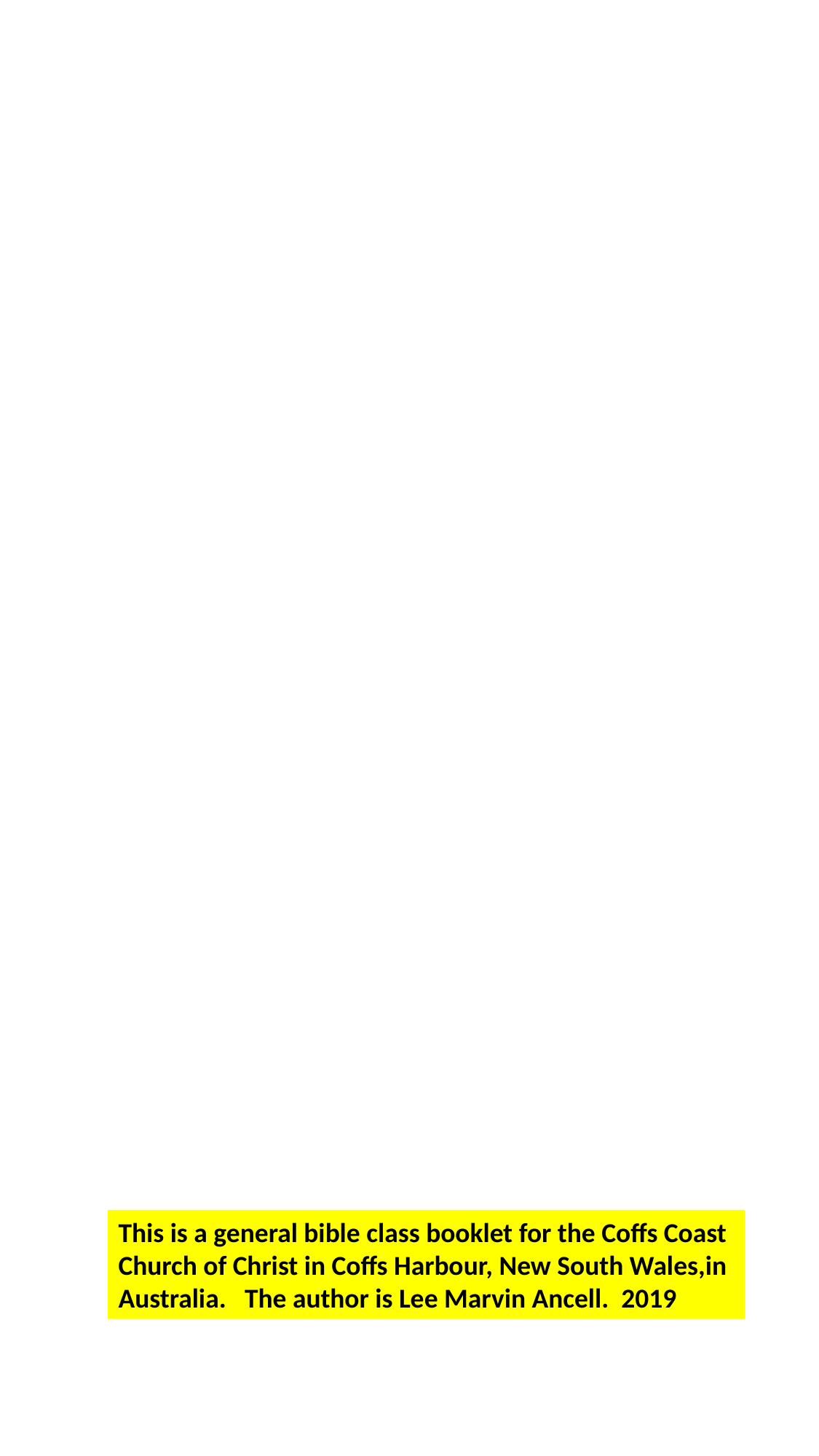

This is a general bible class booklet for the Coffs Coast Church of Christ in Coffs Harbour, New South Wales,in Australia.   The author is Lee Marvin Ancell.  2019